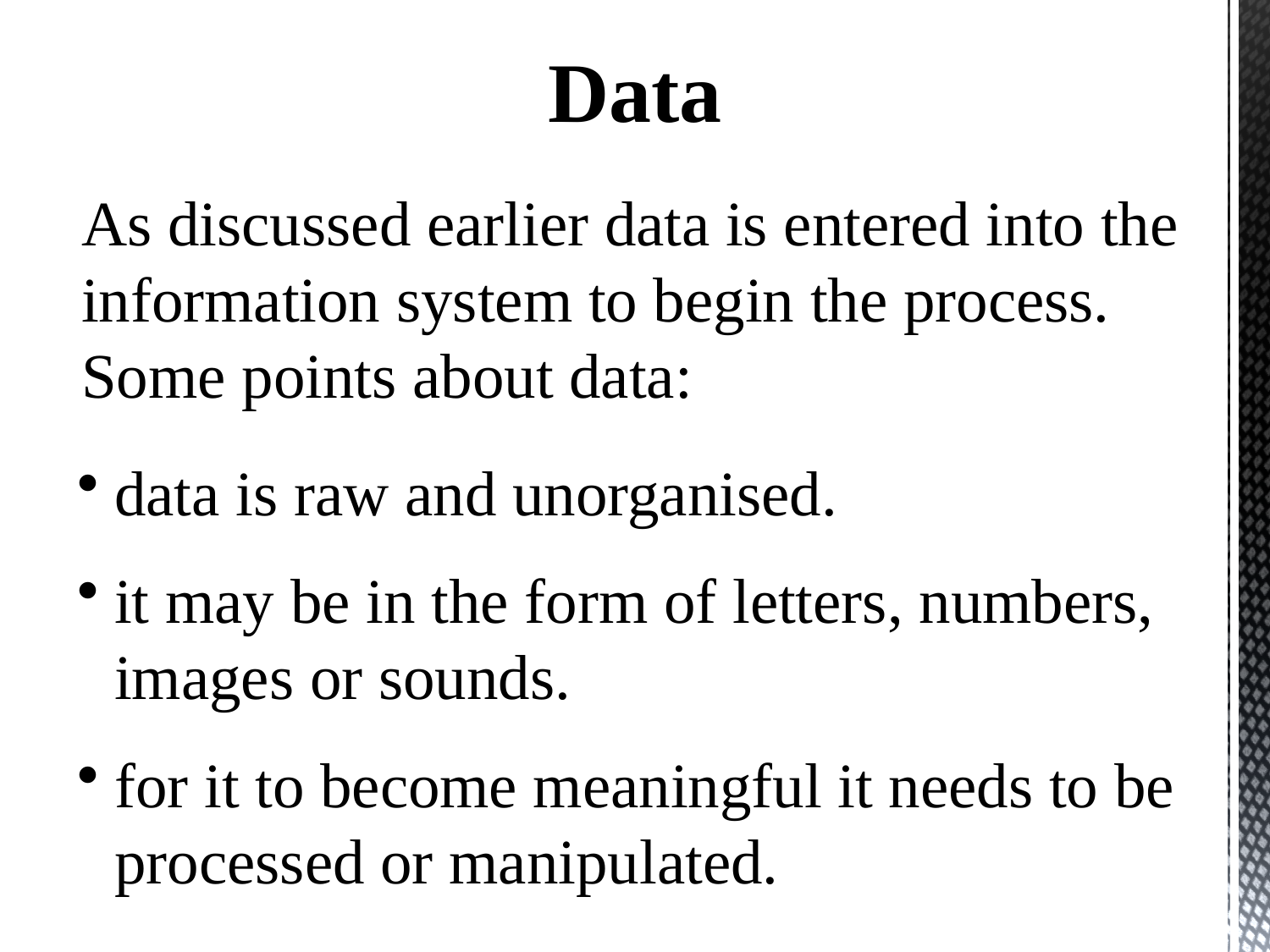

Data
As discussed earlier data is entered into the information system to begin the process. Some points about data:
data is raw and unorganised.
it may be in the form of letters, numbers, images or sounds.
for it to become meaningful it needs to be processed or manipulated.